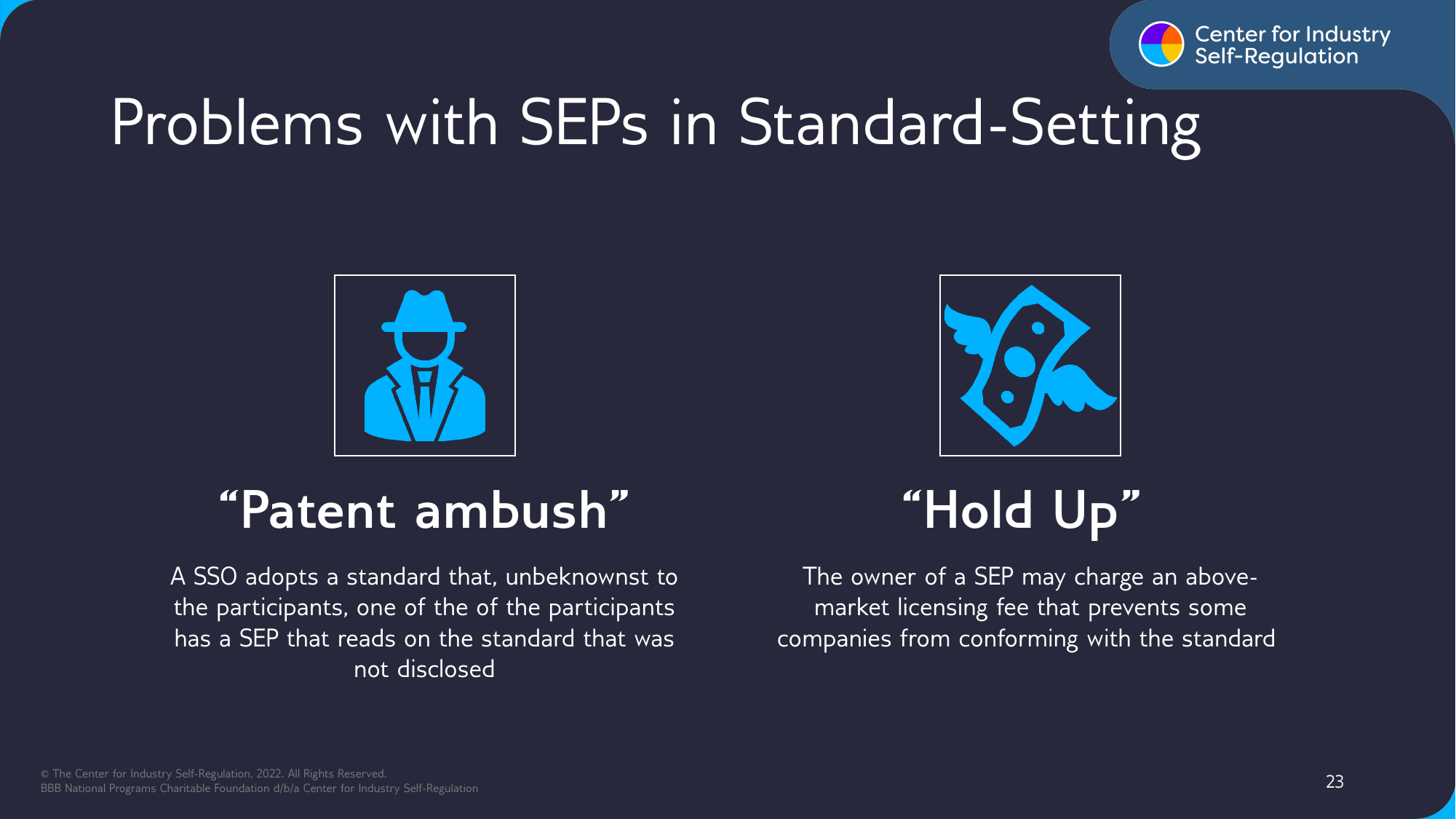

# Problems with SEPs in Standard-Setting​
“Patent ambush”​
A SSO adopts a standard that, unbeknownst to the participants, one of the of the participants has a SEP that reads on the standard that was not disclosed​
“Hold Up” ​
The owner of a SEP may charge an above-market licensing fee that prevents some companies from conforming with the standard
23